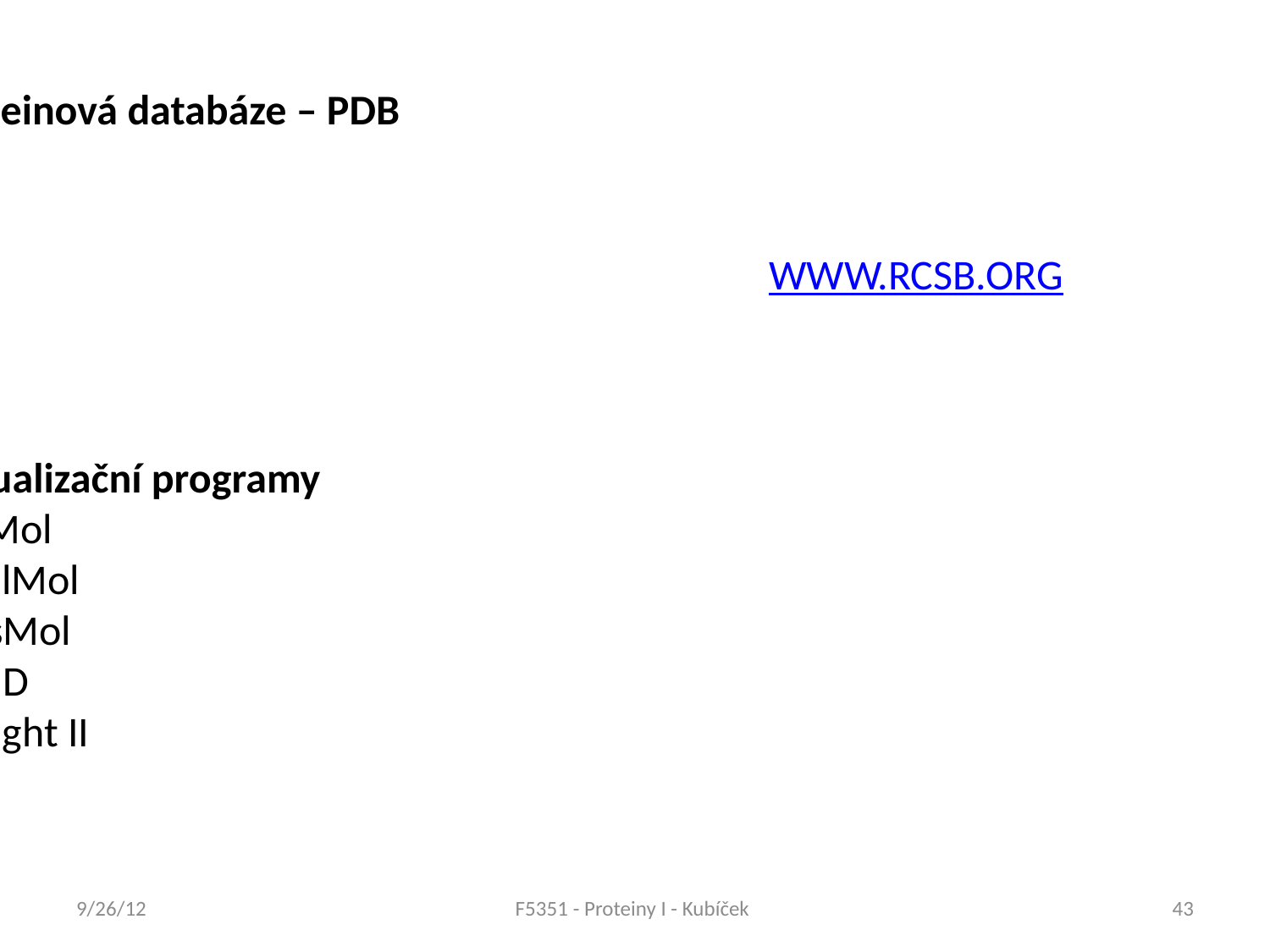

X] Proteinová databáze – PDB

							WWW.RCSB.ORG

XI] Vizualizační programy
PyMol
MolMol
RasMol
VMD
Insight II

9/26/12
F5351 - Proteiny I - Kubíček
43